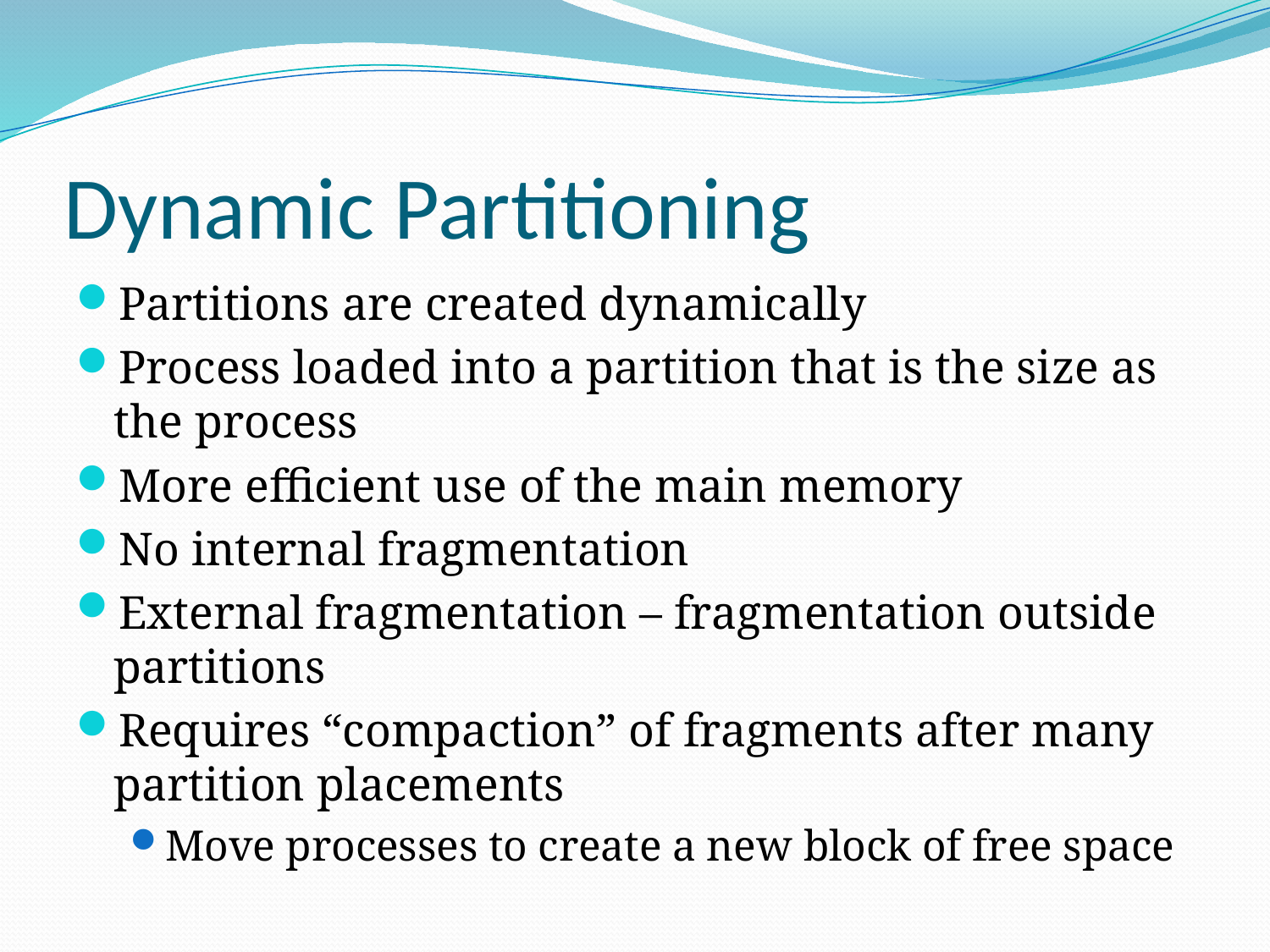

# Dynamic Partitioning
Partitions are created dynamically
Process loaded into a partition that is the size as the process
More efficient use of the main memory
No internal fragmentation
External fragmentation – fragmentation outside partitions
Requires “compaction” of fragments after many partition placements
Move processes to create a new block of free space